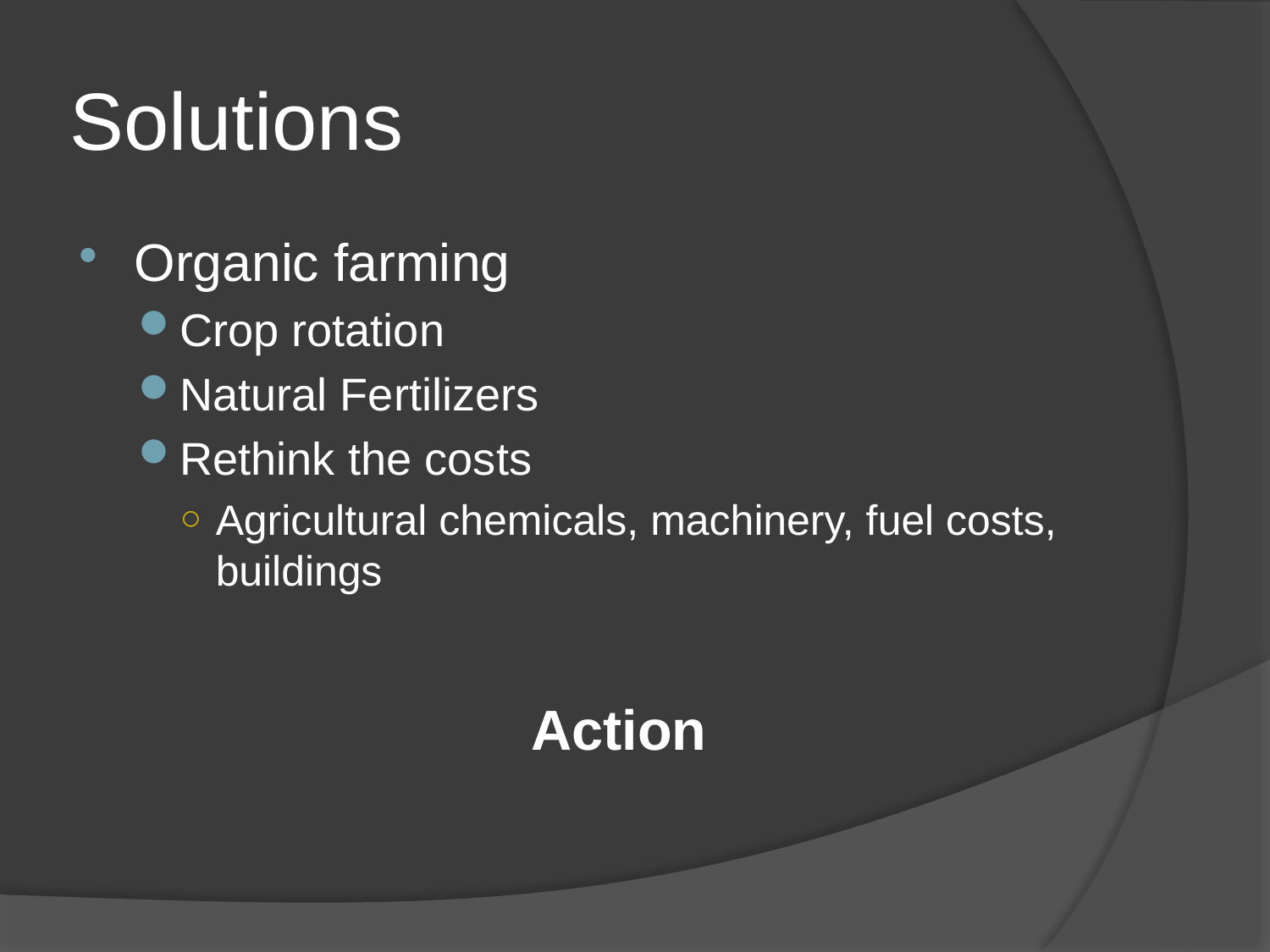

# Solutions
Organic farming
Crop rotation
Natural Fertilizers
Rethink the costs
Agricultural chemicals, machinery, fuel costs, buildings

Action